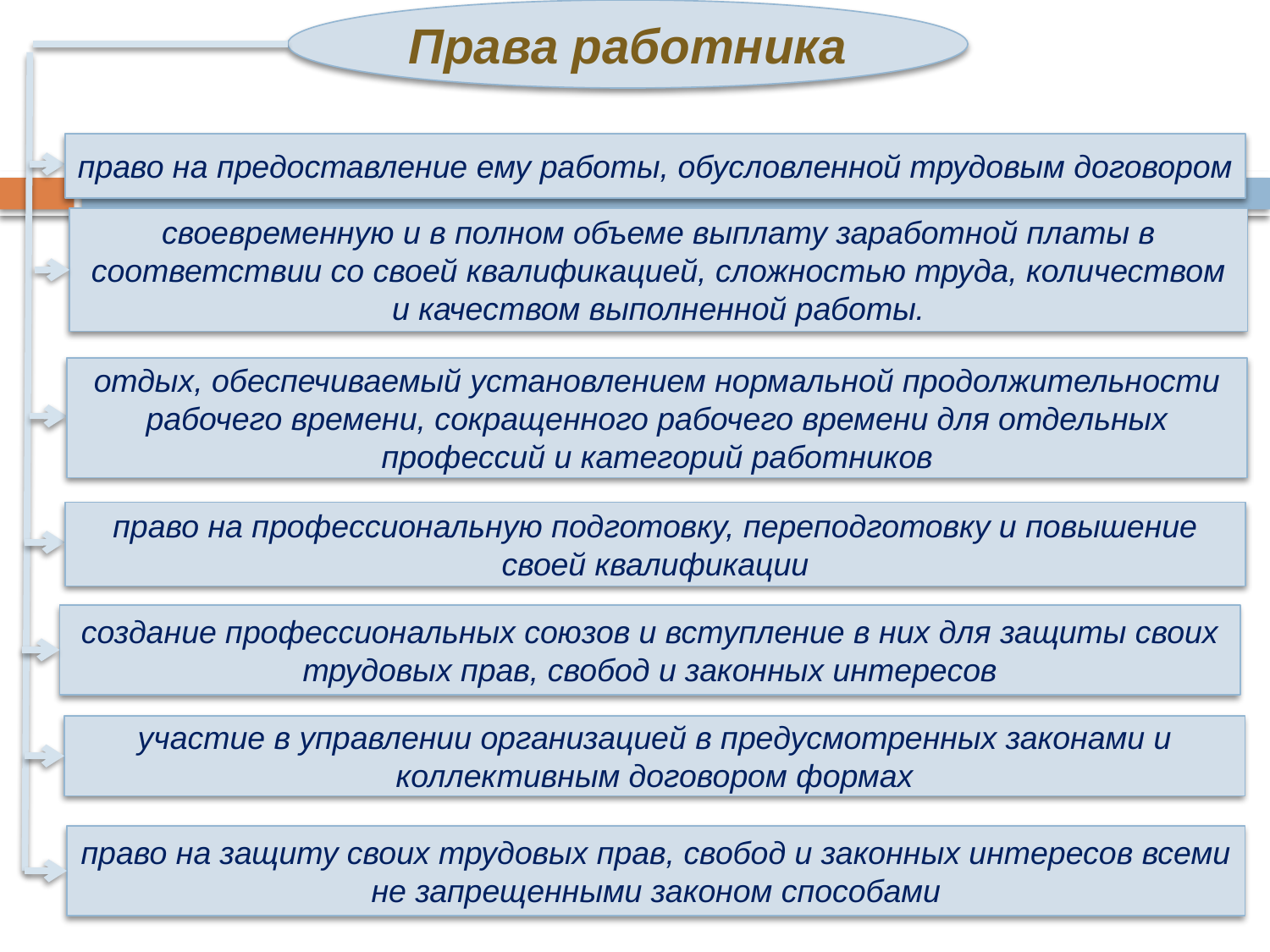

Права работника
право на предоставление ему работы, обусловленной трудовым договором
своевременную и в полном объеме выплату заработной платы в соответствии со своей квалификацией, сложностью труда, количеством и качеством выполненной работы.
отдых, обеспечиваемый установлением нормальной продолжительности рабочего времени, сокращенного рабочего времени для отдельных профессий и категорий работников
право на профессиональную подготовку, переподготовку и повышение своей квалификации
создание профессиональных союзов и вступление в них для защиты своих трудовых прав, свобод и законных интересов
участие в управлении организацией в предусмотренных законами и коллективным договором формах
право на защиту своих трудовых прав, свобод и законных интересов всеми не запрещенными законом способами